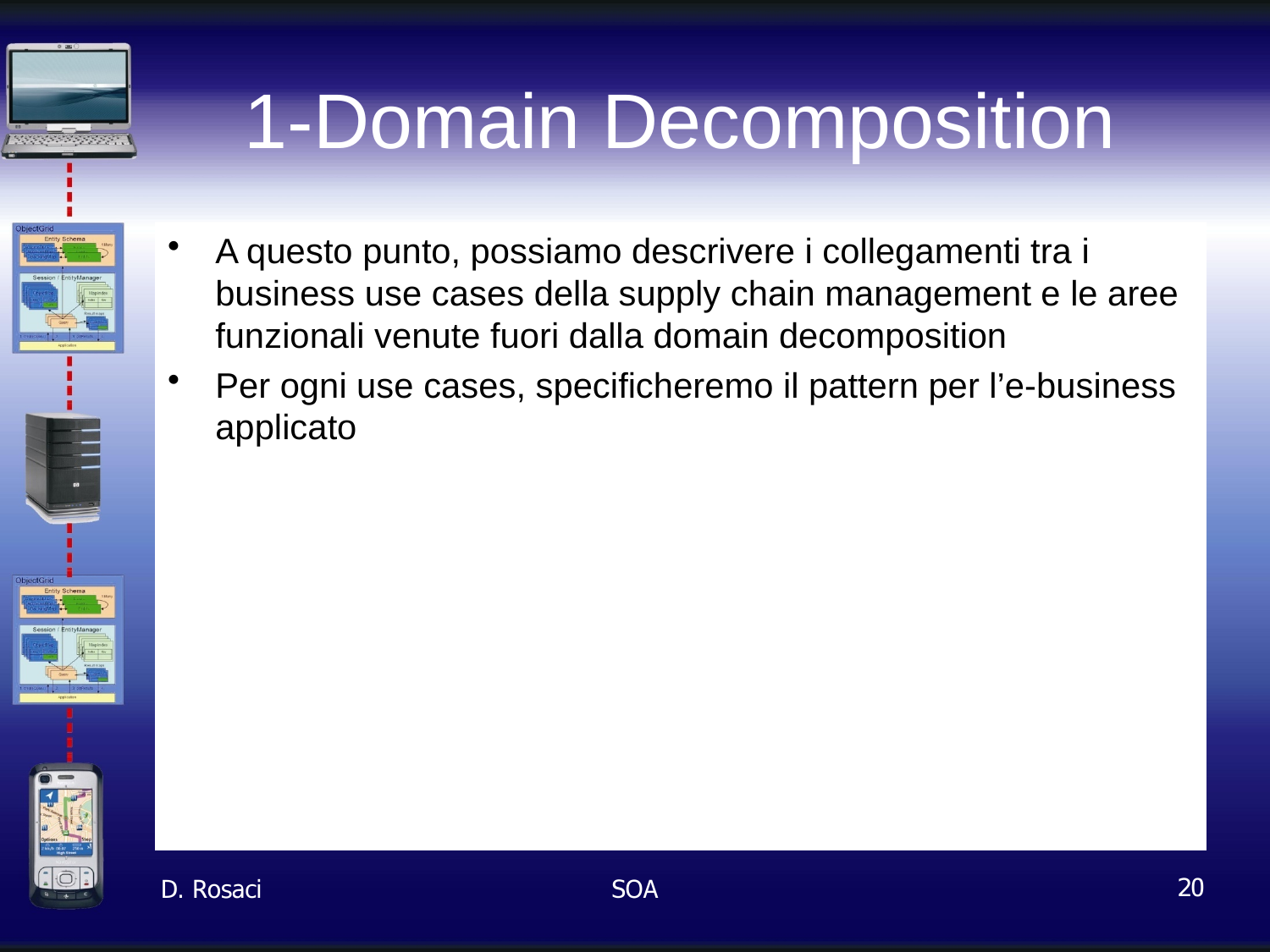

# 1-Domain Decomposition
A questo punto, possiamo descrivere i collegamenti tra i business use cases della supply chain management e le aree funzionali venute fuori dalla domain decomposition
Per ogni use cases, specificheremo il pattern per l’e-business applicato
D. Rosaci
SOA